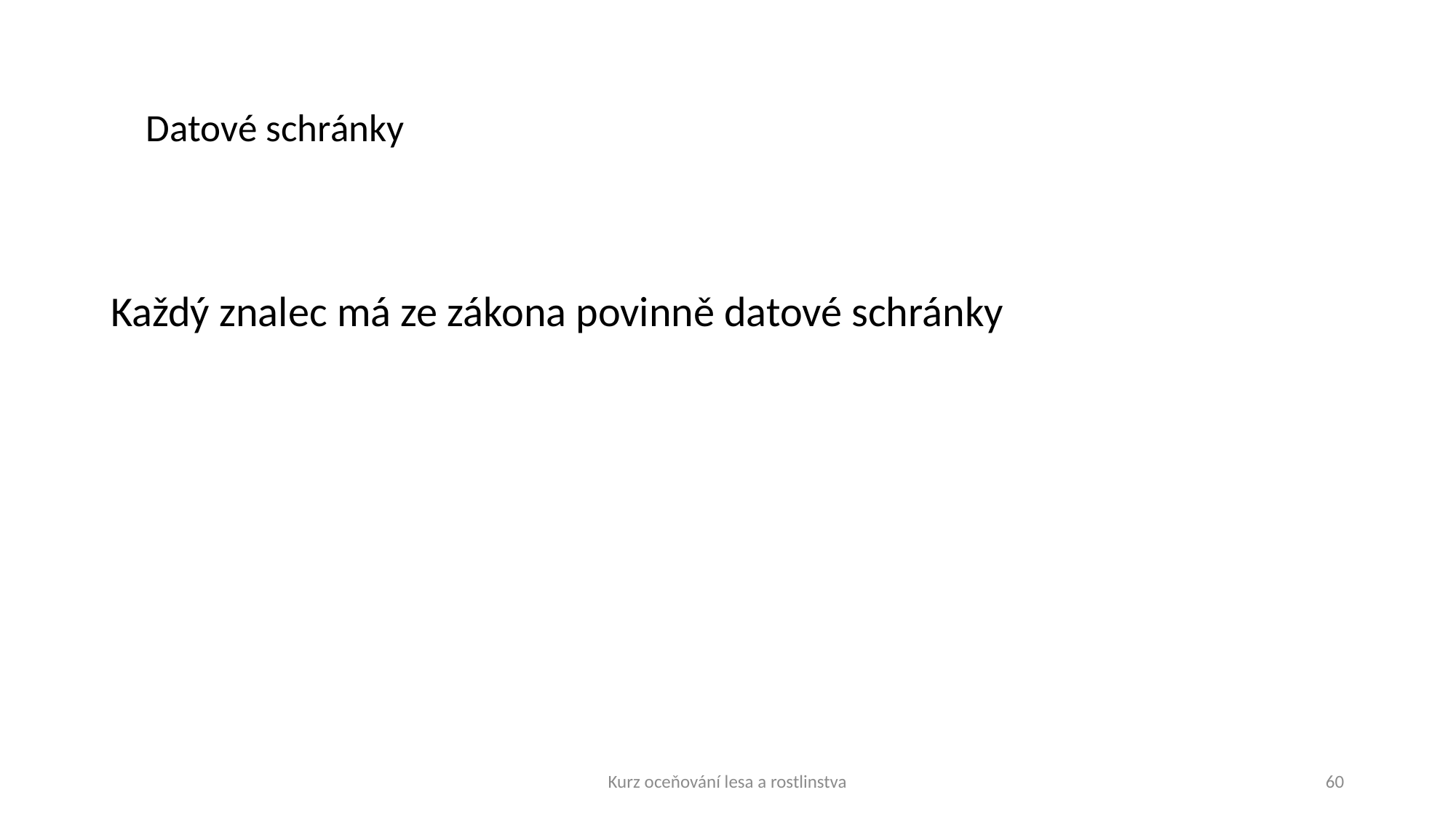

# Datové schránky

Každý znalec má ze zákona povinně datové schránky
Kurz oceňování lesa a rostlinstva
60